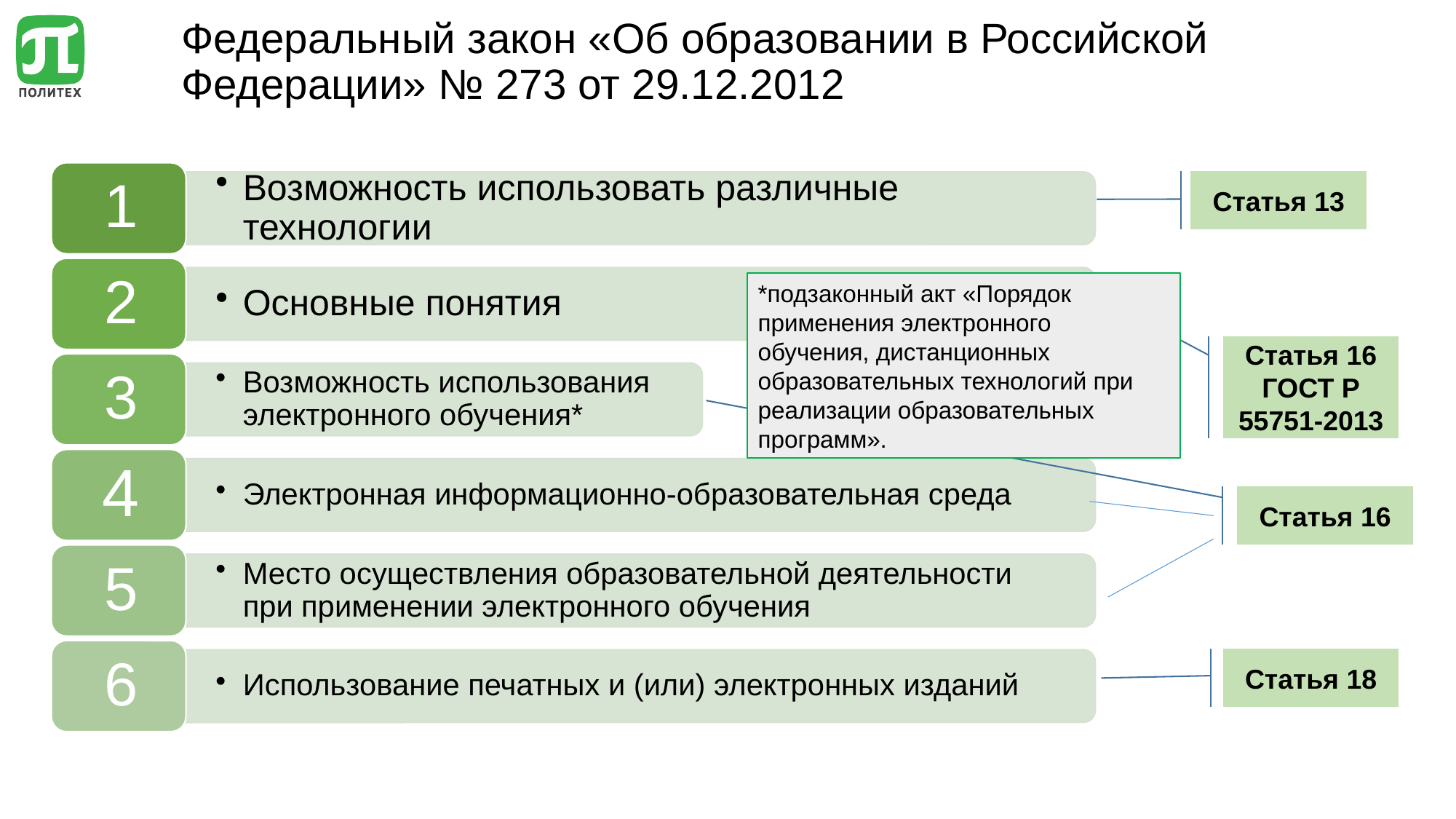

# Федеральный закон «Об образовании в Российской Федерации» № 273 от 29.12.2012
Возможность использовать различные технологии
1
Основные понятия
2
Возможность использования электронного обучения*
3
Электронная информационно-образовательная среда
4
Место осуществления образовательной деятельности при применении электронного обучения
5
Использование печатных и (или) электронных изданий
6
Статья 13
*подзаконный акт «Порядок применения электронного обучения, дистанционных образовательных технологий при реализации образовательных программ».
Статья 16
ГОСТ Р 55751-2013
Статья 16
Статья 18